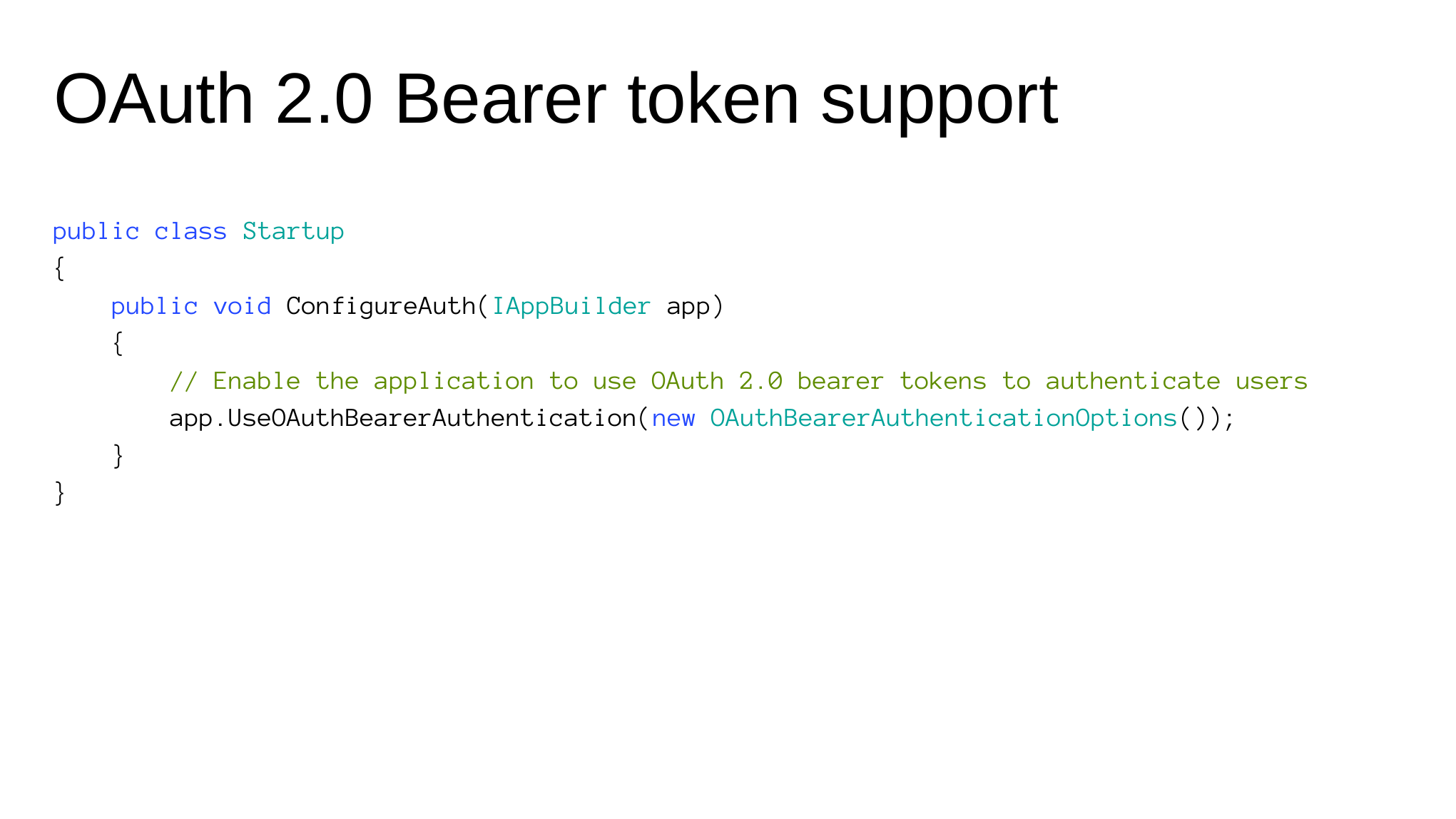

# OAuth 2.0 Bearer token support
public class Startup
{
    public void ConfigureAuth(IAppBuilder app)
    {
        // Enable the application to use OAuth 2.0 bearer tokens to authenticate users
        app.UseOAuthBearerAuthentication(new OAuthBearerAuthenticationOptions());
    }
}